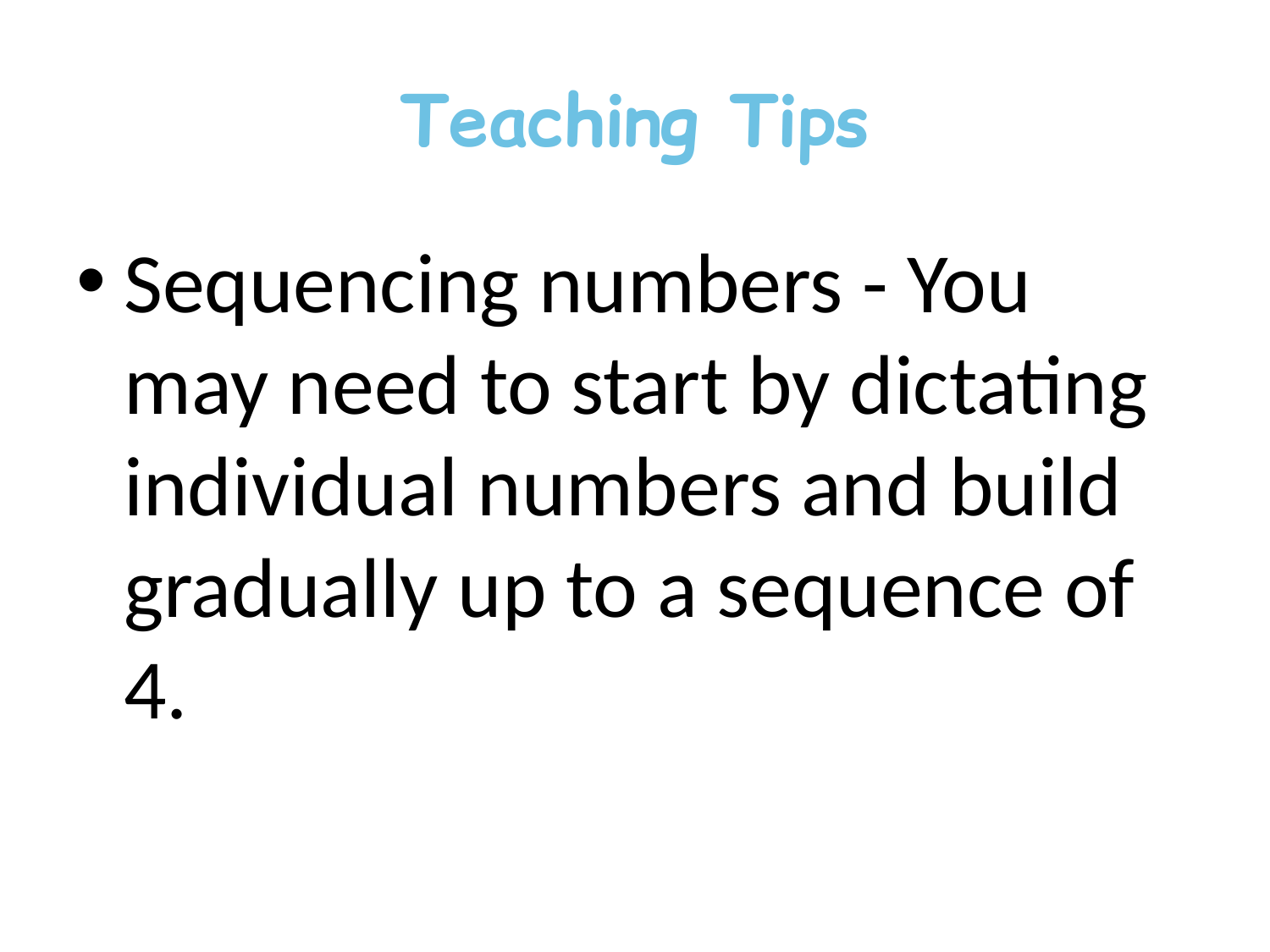

# Teaching Tips
Sequencing numbers - You may need to start by dictating individual numbers and build gradually up to a sequence of 4.